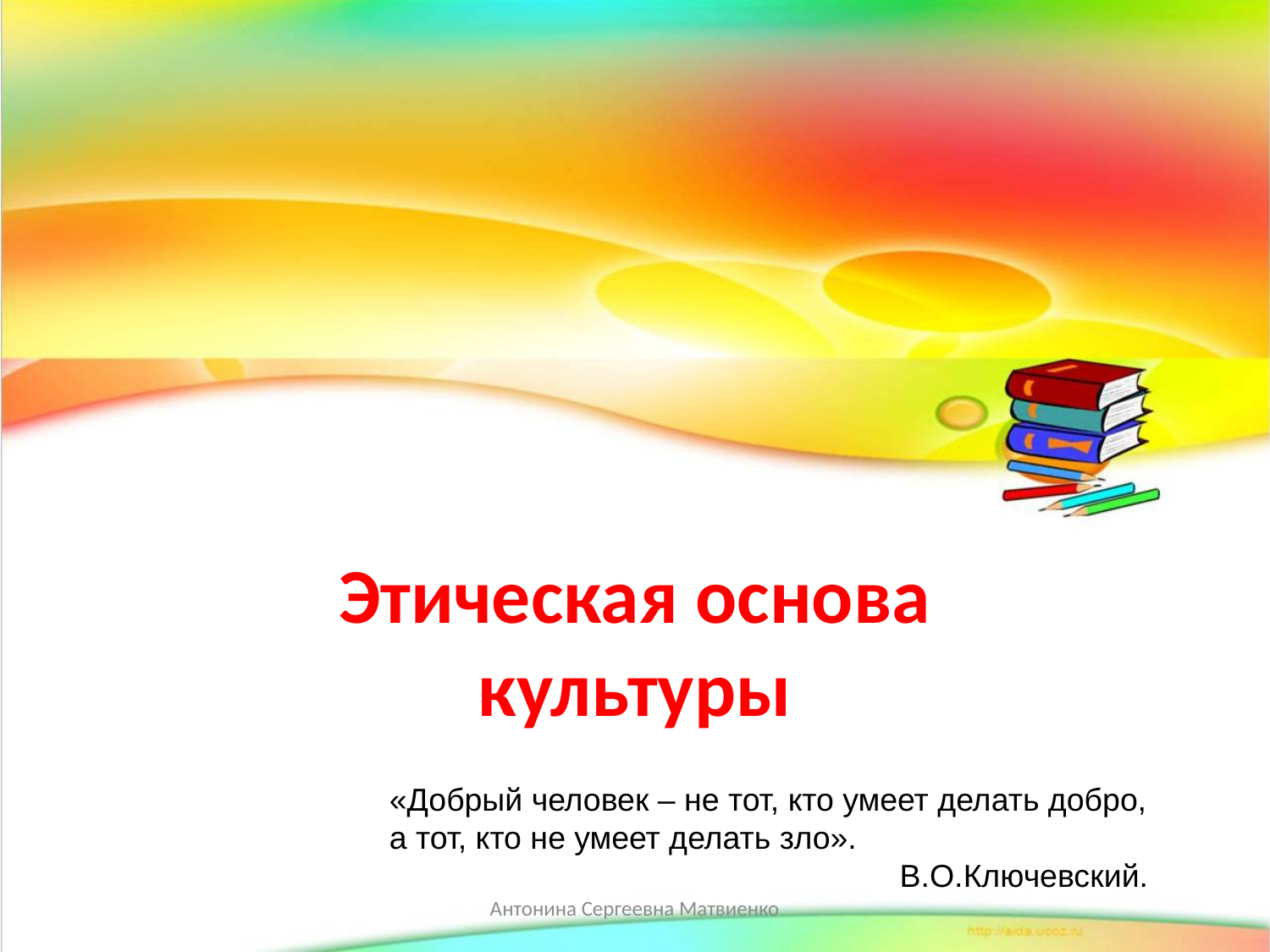

Этическая основа культуры

«Добрый человек – не тот, кто умеет делать добро, а тот, кто не умеет делать зло».
В.О.Ключевский.
Антонина Сергеевна Матвиенко